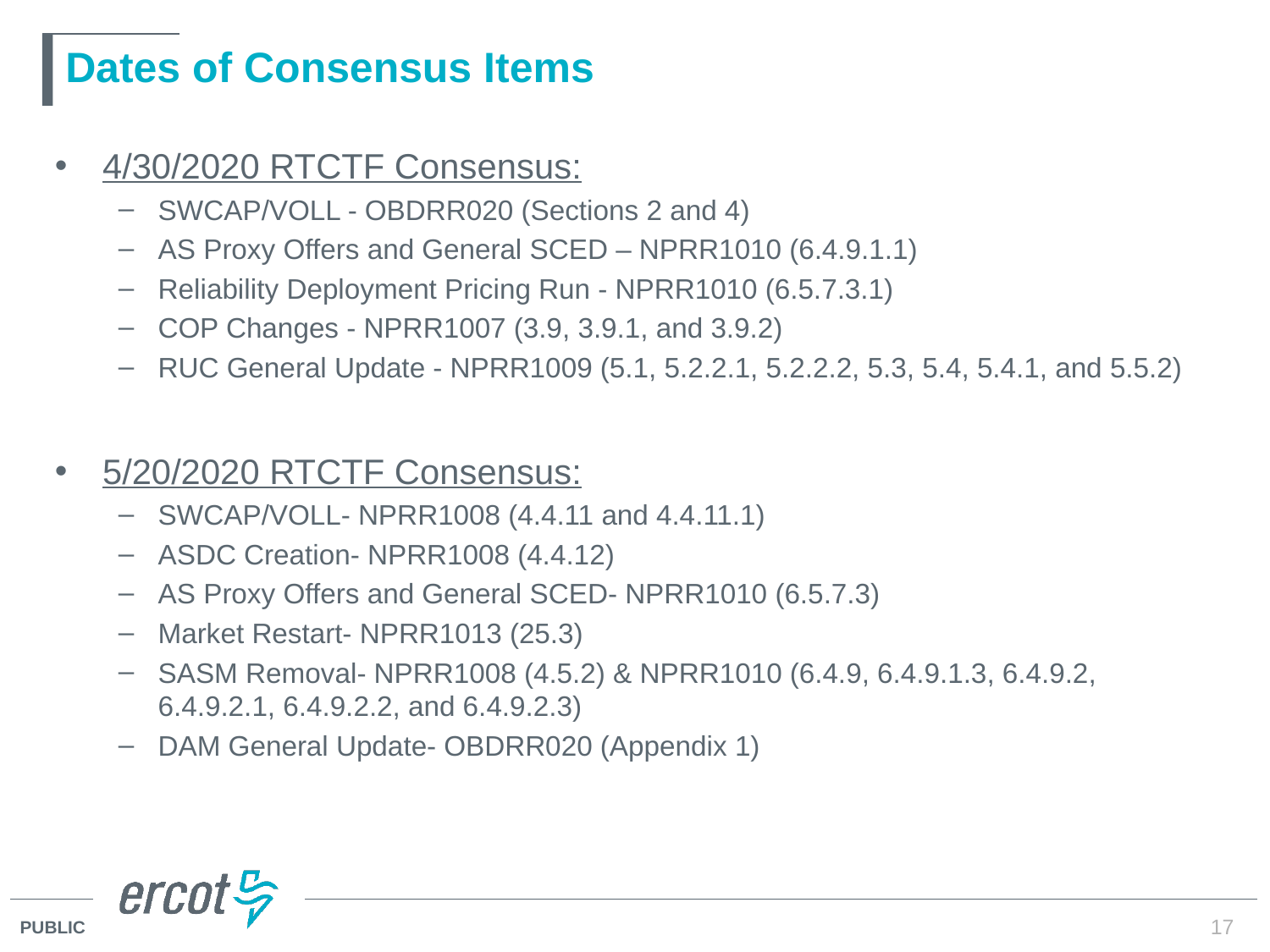

# Dates of Consensus Items
4/30/2020 RTCTF Consensus:
SWCAP/VOLL - OBDRR020 (Sections 2 and 4)
AS Proxy Offers and General SCED – NPRR1010 (6.4.9.1.1)
Reliability Deployment Pricing Run - NPRR1010 (6.5.7.3.1)
COP Changes - NPRR1007 (3.9, 3.9.1, and 3.9.2)
RUC General Update - NPRR1009 (5.1, 5.2.2.1, 5.2.2.2, 5.3, 5.4, 5.4.1, and 5.5.2)

5/20/2020 RTCTF Consensus:
SWCAP/VOLL- NPRR1008 (4.4.11 and 4.4.11.1)
ASDC Creation- NPRR1008 (4.4.12)
AS Proxy Offers and General SCED- NPRR1010 (6.5.7.3)
Market Restart- NPRR1013 (25.3)
SASM Removal- NPRR1008 (4.5.2) & NPRR1010 (6.4.9, 6.4.9.1.3, 6.4.9.2, 6.4.9.2.1, 6.4.9.2.2, and 6.4.9.2.3)
DAM General Update- OBDRR020 (Appendix 1)

17